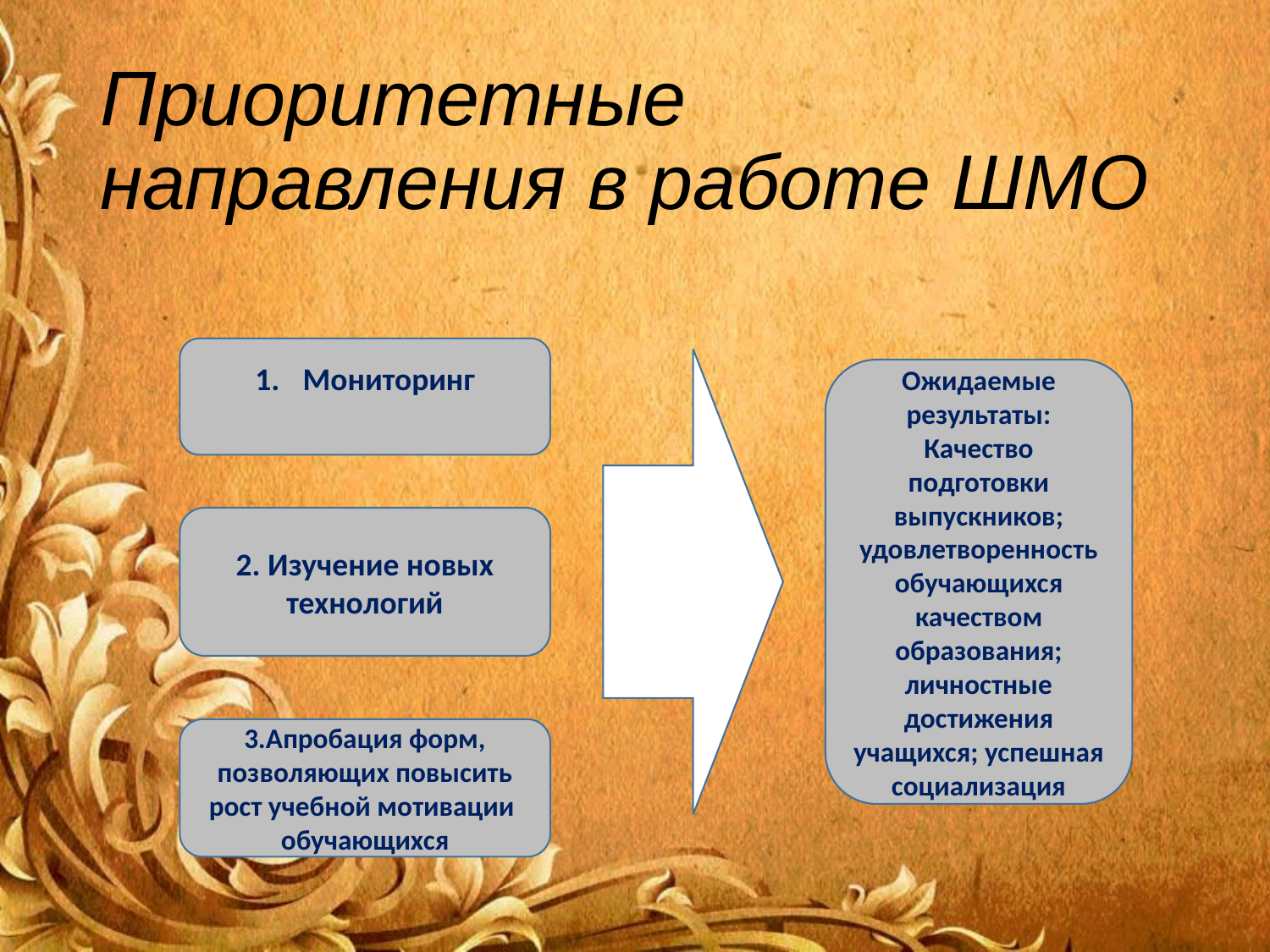

# Приоритетные направления в работе ШМО

Мониторинг

Ожидаемые результаты:
Качество подготовки выпускников; удовлетворенность обучающихся качеством образования; личностные достижения учащихся; успешная социализация
2. Изучение новых технологий
3.Апробация форм, позволяющих повысить рост учебной мотивации  обучающихся